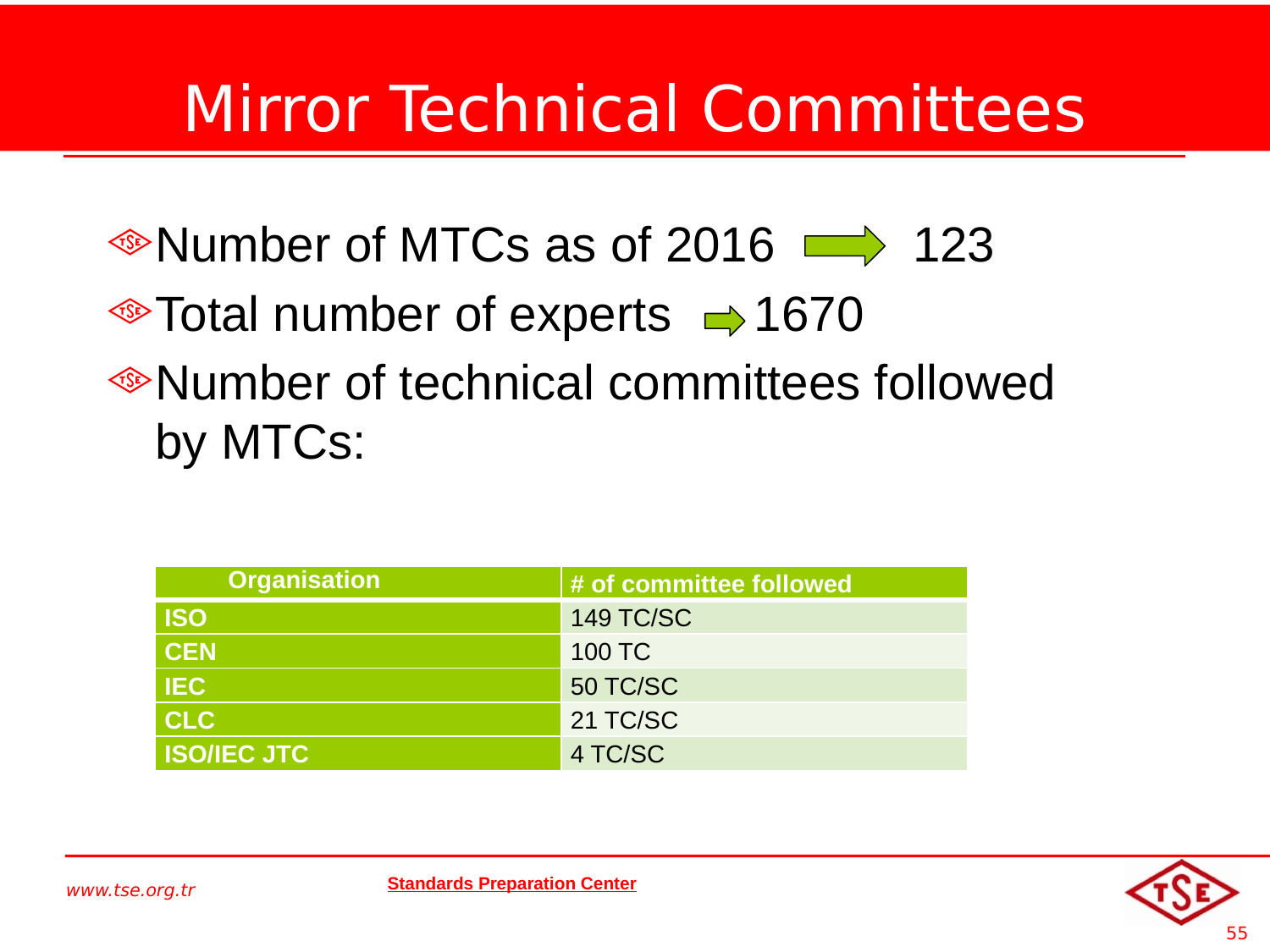

# Mirror Technical Committees
Number of MTCs as of 2016          123
Total number of experts      1670
Number of technical committees followed by MTCs:

| Organisation | # of committee followed |
| --- | --- |
| ISO | 149 TC/SC |
| CEN | 100 TC |
| IEC | 50 TC/SC |
| CLC | 21 TC/SC |
| ISO/IEC JTC | 4 TC/SC |

www.tse.org.tr
Standards Preparation Center

©2010 Türk Standardları Enstitüsü
55